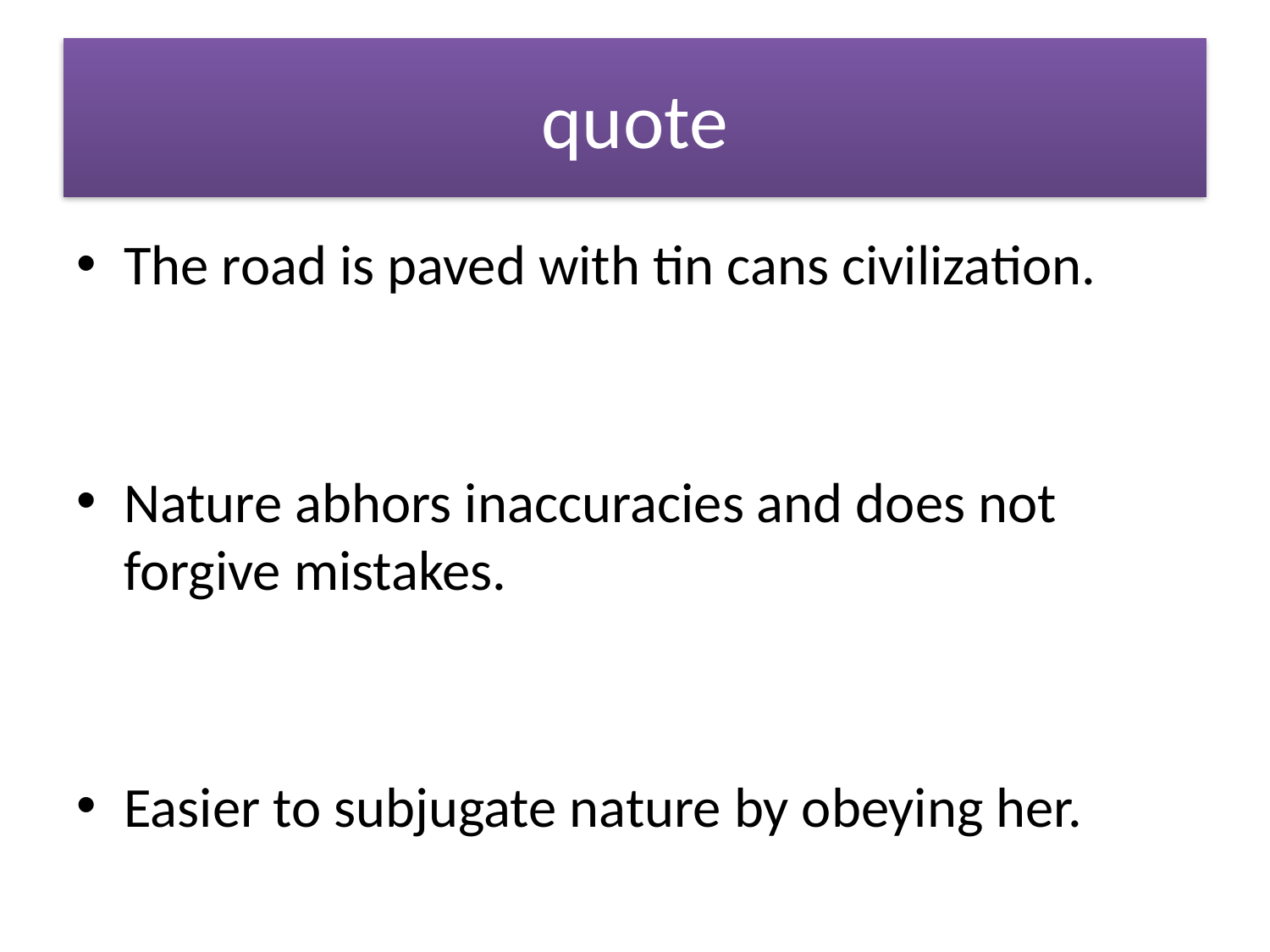

# quote
The road is paved with tin cans civilization.

Nature abhors inaccuracies and does not forgive mistakes.

Easier to subjugate nature by obeying her.